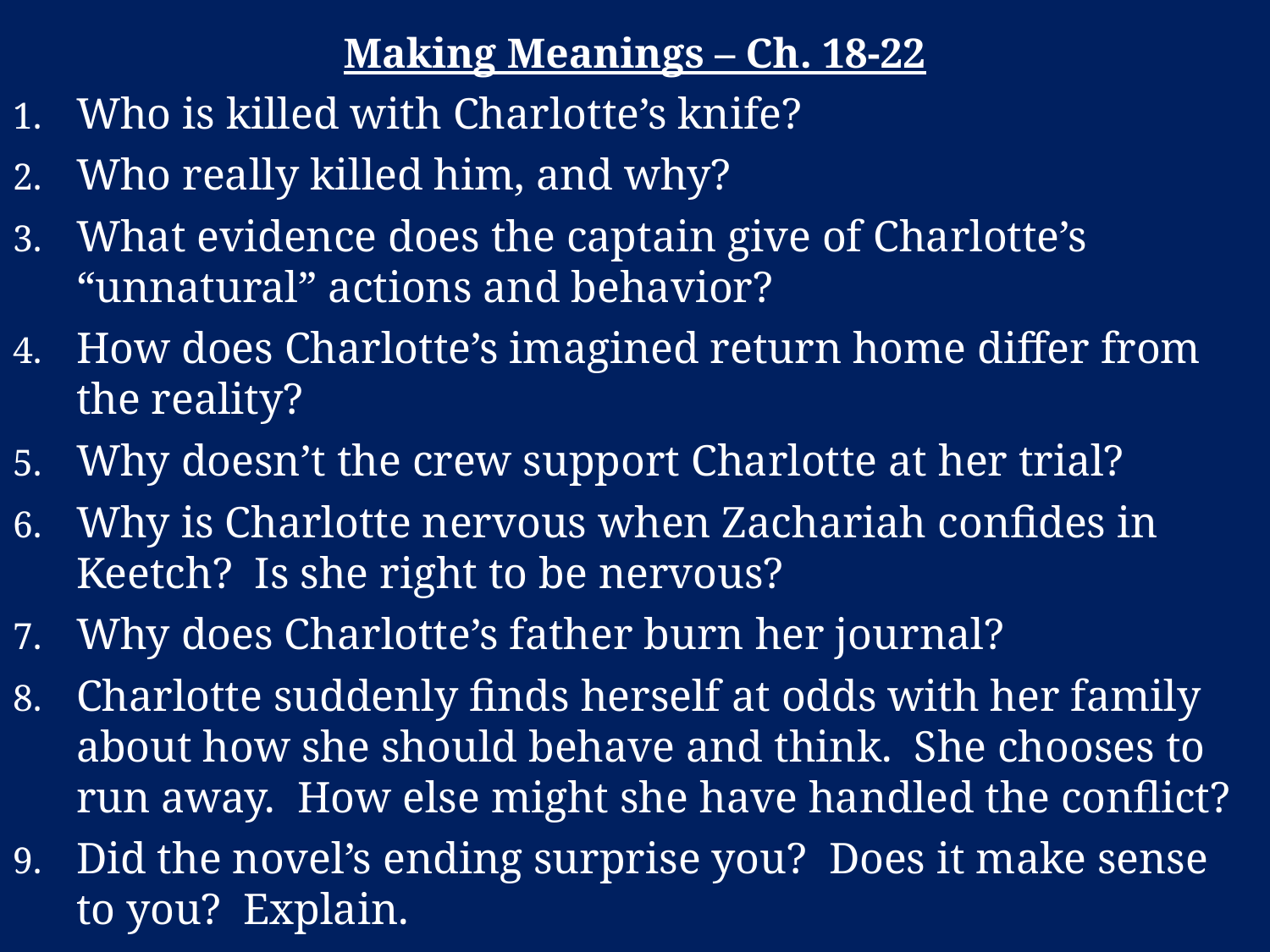

Making Meanings – Ch. 18-22
Who is killed with Charlotte’s knife?
Who really killed him, and why?
What evidence does the captain give of Charlotte’s “unnatural” actions and behavior?
How does Charlotte’s imagined return home differ from the reality?
Why doesn’t the crew support Charlotte at her trial?
Why is Charlotte nervous when Zachariah confides in Keetch?  Is she right to be nervous?
Why does Charlotte’s father burn her journal?
Charlotte suddenly finds herself at odds with her family about how she should behave and think.  She chooses to run away.  How else might she have handled the conflict?
Did the novel’s ending surprise you?  Does it make sense to you?  Explain.